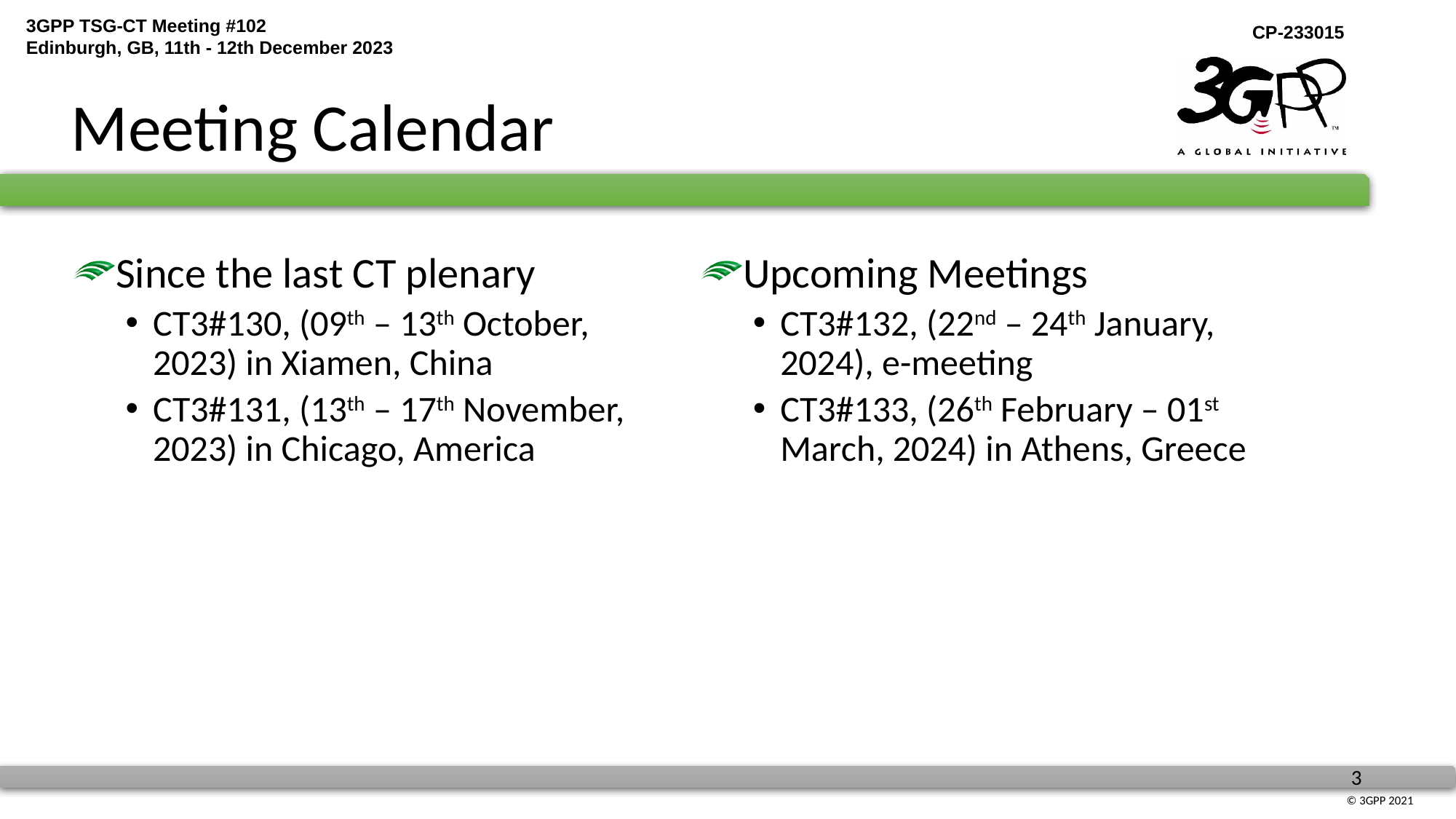

# Meeting Calendar
Since the last CT plenary
CT3#130, (09th – 13th October, 2023) in Xiamen, China
CT3#131, (13th – 17th November, 2023) in Chicago, America

Upcoming Meetings
CT3#132, (22nd – 24th January, 2024), e-meeting
CT3#133, (26th February – 01st March, 2024) in Athens, Greece